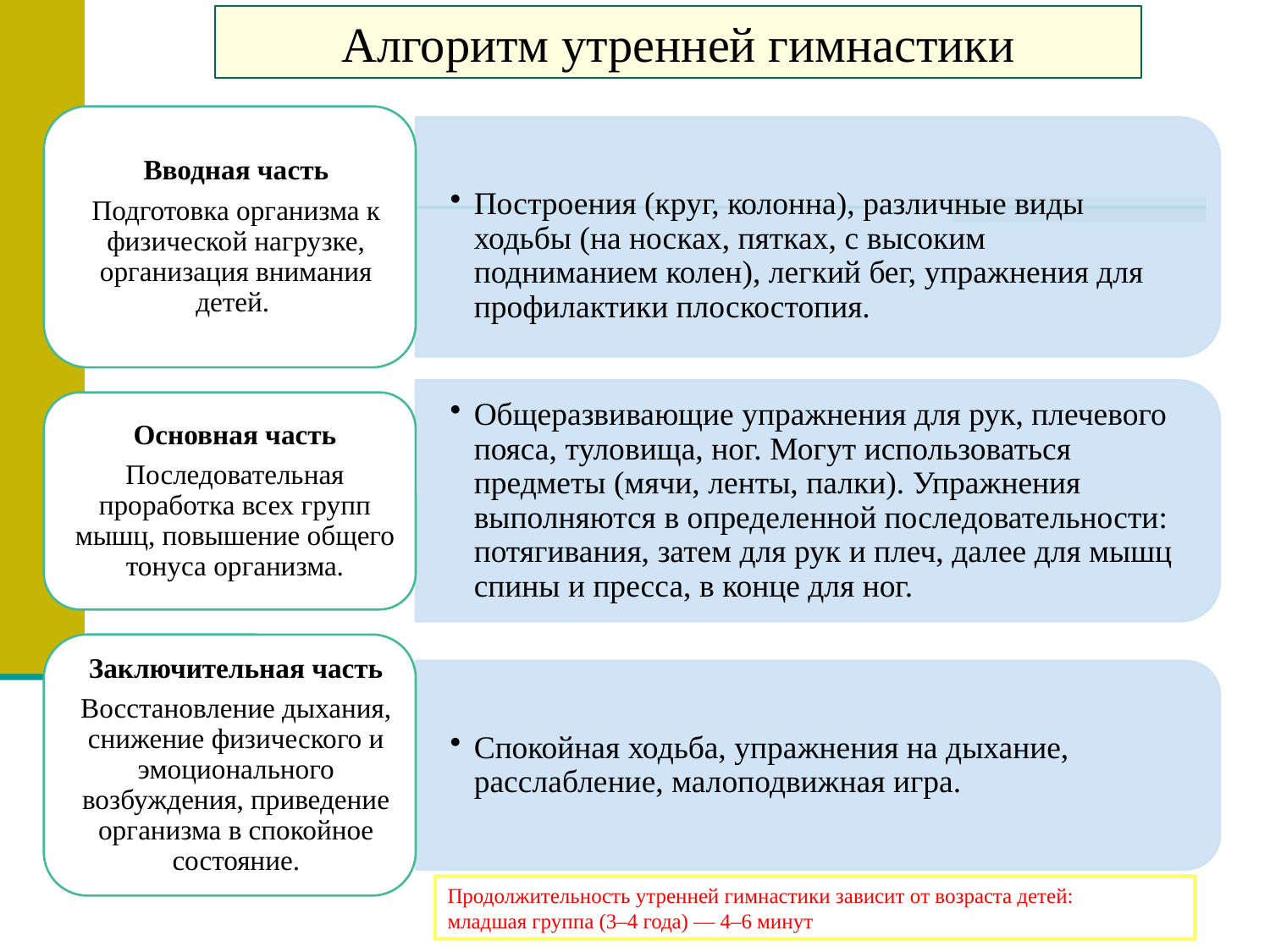

Алгоритм утренней гимнастики

Построения (круг, колонна), различные виды ходьбы (на носках, пятках, с высоким подниманием колен), легкий бег, упражнения для профилактики плоскостопия.
Вводная часть
Подготовка организма к физической нагрузке, организация внимания детей.
Общеразвивающие упражнения для рук, плечевого пояса, туловища, ног. Могут использоваться предметы (мячи, ленты, палки). Упражнения выполняются в определенной последовательности: потягивания, затем для рук и плеч, далее для мышц спины и пресса, в конце для ног.
Основная часть
Последовательная проработка всех групп мышц, повышение общего тонуса организма.
Спокойная ходьба, упражнения на дыхание, расслабление, малоподвижная игра.
Заключительная часть
Восстановление дыхания, снижение физического и эмоционального возбуждения, приведение организма в спокойное состояние.
Продолжительность утренней гимнастики зависит от возраста детей:
младшая группа (3–4 года) — 4–6 минут